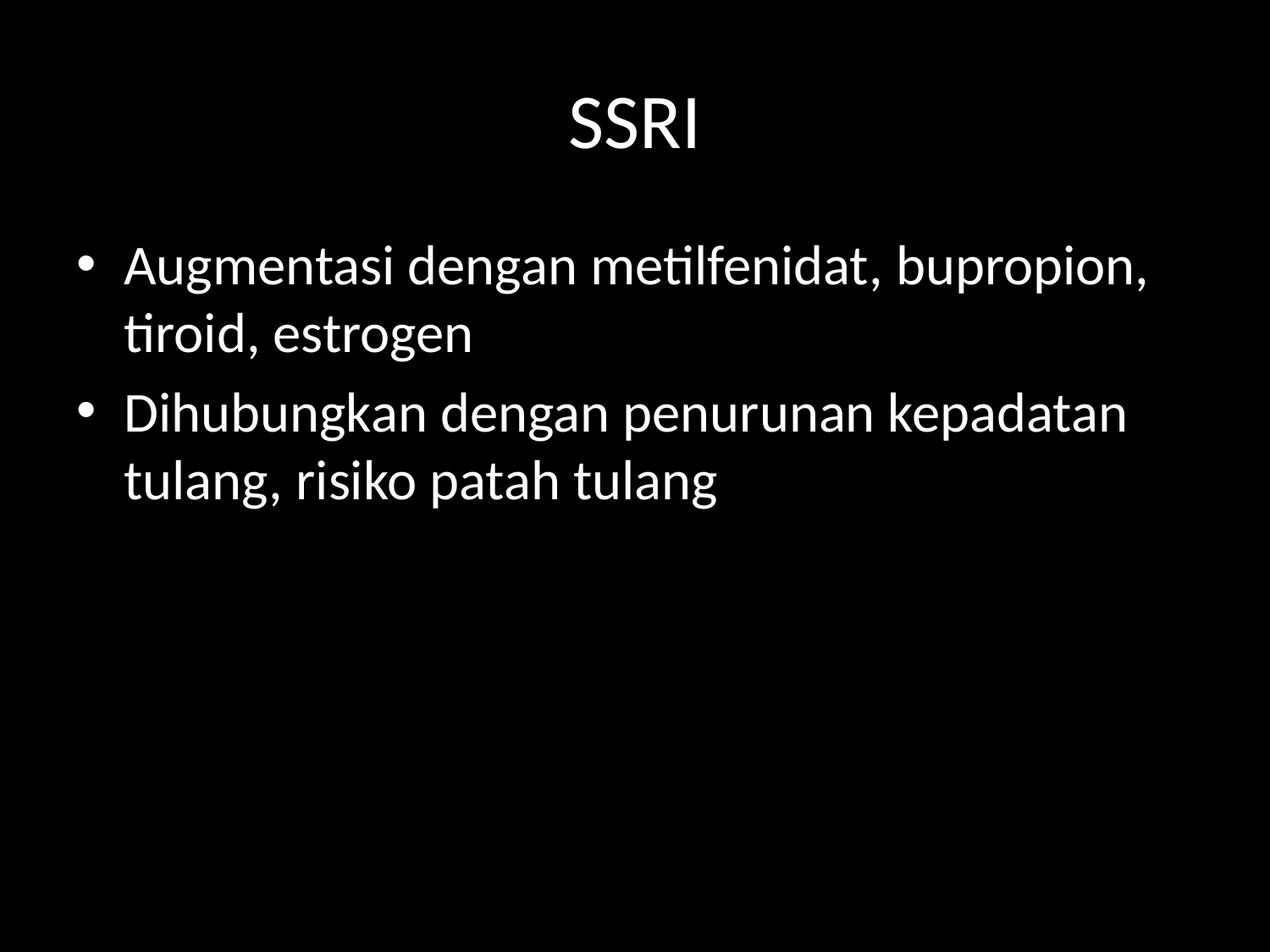

# SSRI
Augmentasi dengan metilfenidat, bupropion, tiroid, estrogen
Dihubungkan dengan penurunan kepadatan tulang, risiko patah tulang